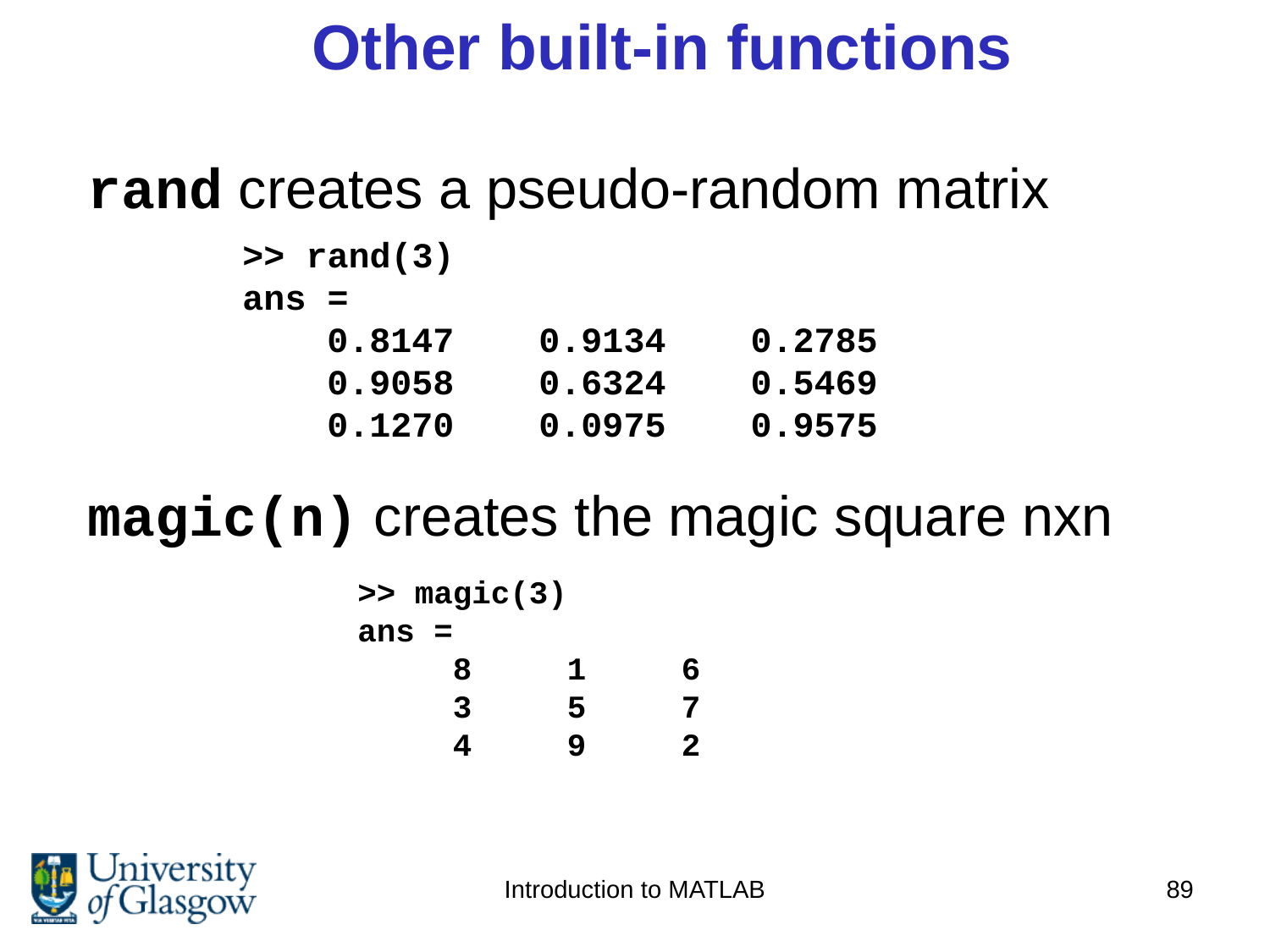

# Other built-in functions
rand creates a pseudo-random matrix

magic(n) creates the magic square nxn
>> rand(3)
ans =
    0.8147    0.9134    0.2785
    0.9058    0.6324    0.5469
    0.1270    0.0975    0.9575
>> magic(3)
ans =
     8     1     6
     3     5     7
     4     9     2
Introduction to MATLAB
89